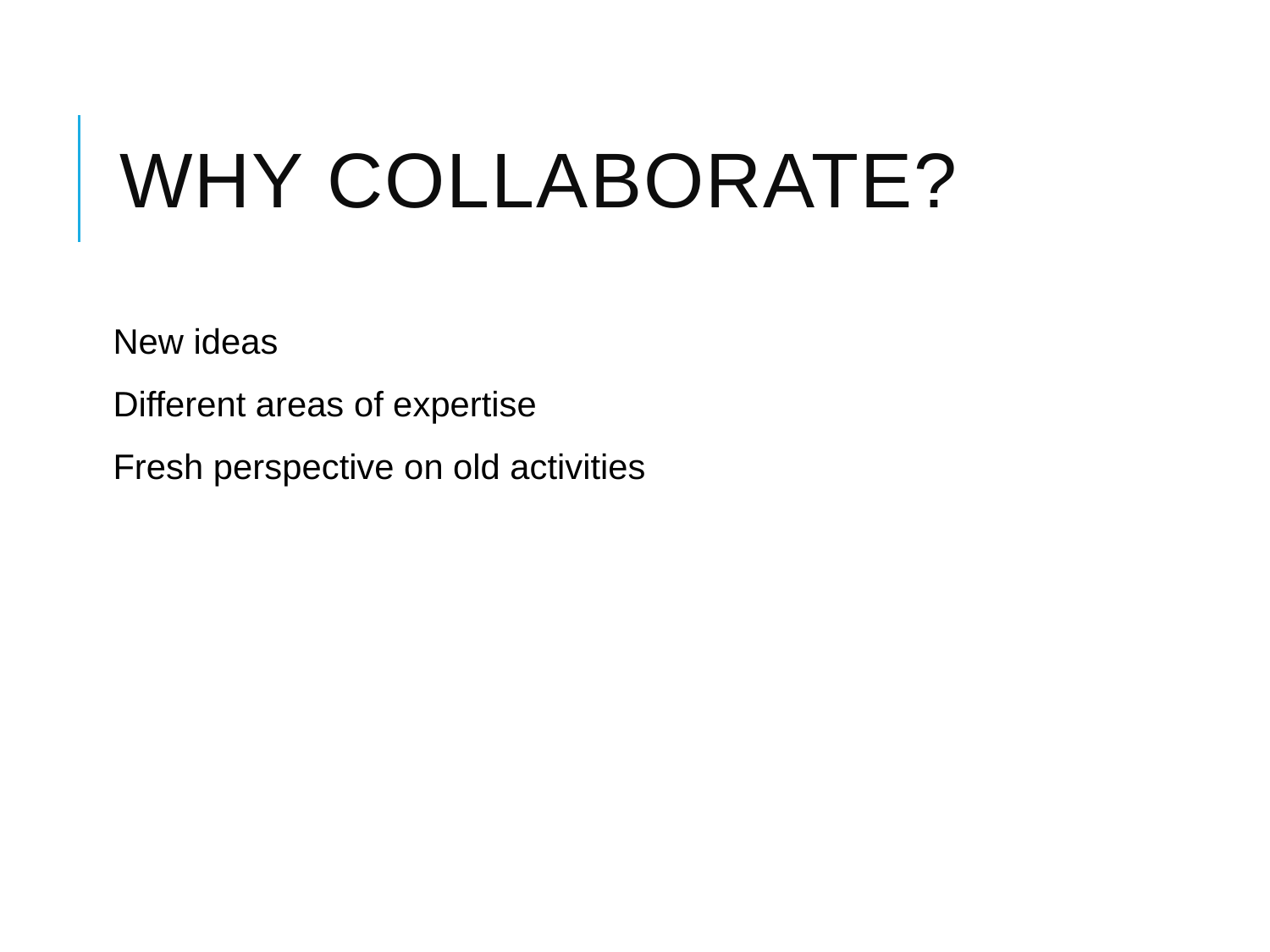

# Why Collaborate?
New ideas
Different areas of expertise
Fresh perspective on old activities